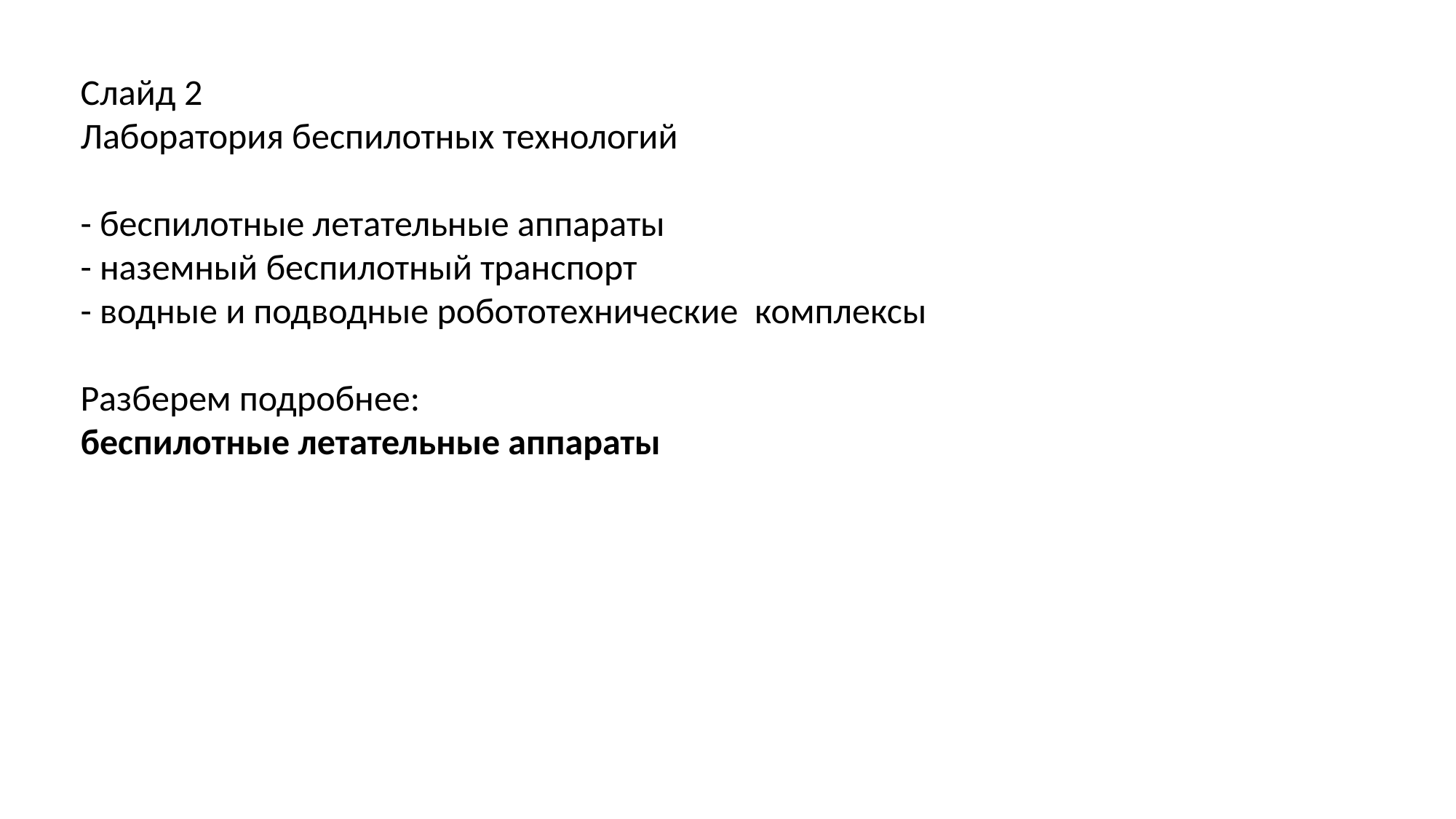

Слайд 2
Лаборатория беспилотных технологий

- беспилотные летательные аппараты
- наземный беспилотный транспорт
- водные и подводные робототехнические  комплексы

Разберем подробнее:
беспилотные летательные аппараты